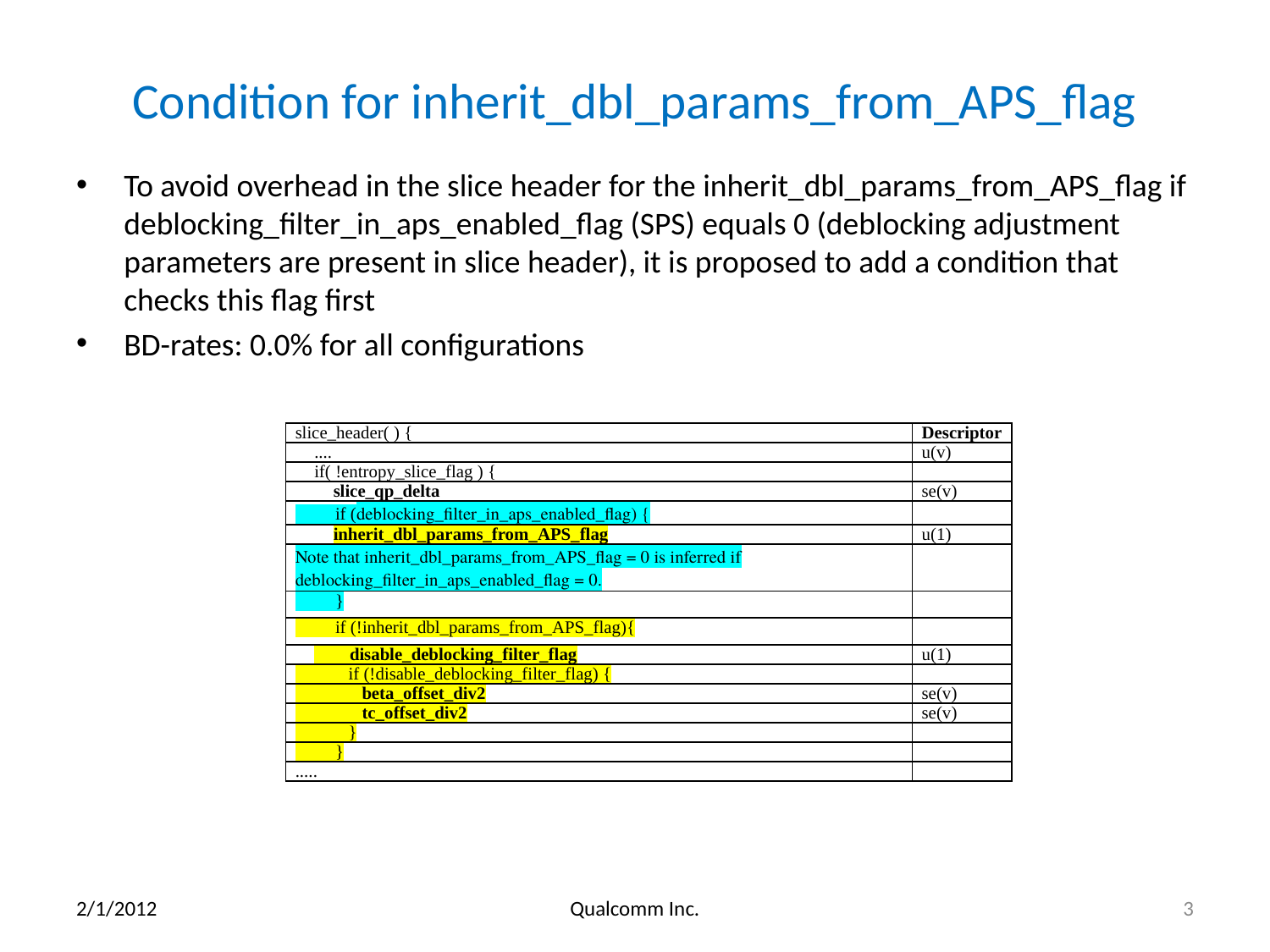

# Condition for inherit_dbl_params_from_APS_flag
To avoid overhead in the slice header for the inherit_dbl_params_from_APS_flag if deblocking_filter_in_aps_enabled_flag (SPS) equals 0 (deblocking adjustment parameters are present in slice header), it is proposed to add a condition that checks this flag first
BD-rates: 0.0% for all configurations
| slice\_header( ) { | Descriptor |
| --- | --- |
| .... | u(v) |
| if( !entropy\_slice\_flag ) { |  |
| slice\_qp\_delta | se(v) |
| if (deblocking\_filter\_in\_aps\_enabled\_flag) { |  |
| inherit\_dbl\_params\_from\_APS\_flag | u(1) |
| Note that inherit\_dbl\_params\_from\_APS\_flag = 0 is inferred if deblocking\_filter\_in\_aps\_enabled\_flag = 0. |  |
| } |  |
| if (!inherit\_dbl\_params\_from\_APS\_flag){ |  |
| disable\_deblocking\_filter\_flag | u(1) |
| if (!disable\_deblocking\_filter\_flag) { |  |
| beta\_offset\_div2 | se(v) |
| tc\_offset\_div2 | se(v) |
| } |  |
| } |  |
| ..... |  |
2/1/2012
Qualcomm Inc.
3